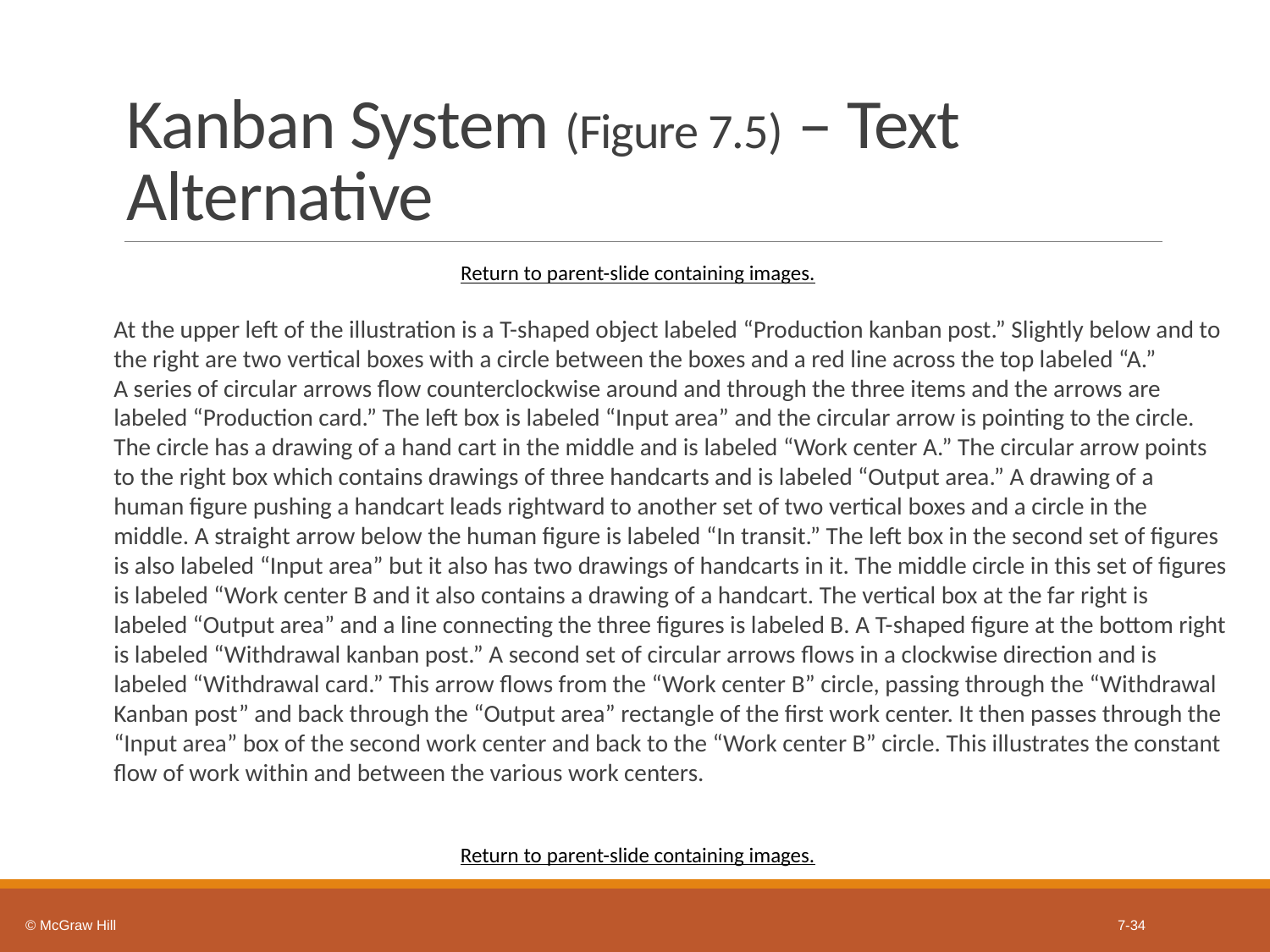

# Kanban System (Figure 7.5) – Text Alternative
Return to parent-slide containing images.
At the upper left of the illustration is a T-shaped object labeled “Production kanban post.” Slightly below and to the right are two vertical boxes with a circle between the boxes and a red line across the top labeled “A.”
A series of circular arrows flow counterclockwise around and through the three items and the arrows are labeled “Production card.” The left box is labeled “Input area” and the circular arrow is pointing to the circle. The circle has a drawing of a hand cart in the middle and is labeled “Work center A.” The circular arrow points to the right box which contains drawings of three handcarts and is labeled “Output area.” A drawing of a human figure pushing a handcart leads rightward to another set of two vertical boxes and a circle in the middle. A straight arrow below the human figure is labeled “In transit.” The left box in the second set of figures is also labeled “Input area” but it also has two drawings of handcarts in it. The middle circle in this set of figures is labeled “Work center B and it also contains a drawing of a handcart. The vertical box at the far right is labeled “Output area” and a line connecting the three figures is labeled B. A T-shaped figure at the bottom right is labeled “Withdrawal kanban post.” A second set of circular arrows flows in a clockwise direction and is labeled “Withdrawal card.” This arrow flows from the “Work center B” circle, passing through the “Withdrawal Kanban post” and back through the “Output area” rectangle of the first work center. It then passes through the “Input area” box of the second work center and back to the “Work center B” circle. This illustrates the constant flow of work within and between the various work centers.
Return to parent-slide containing images.